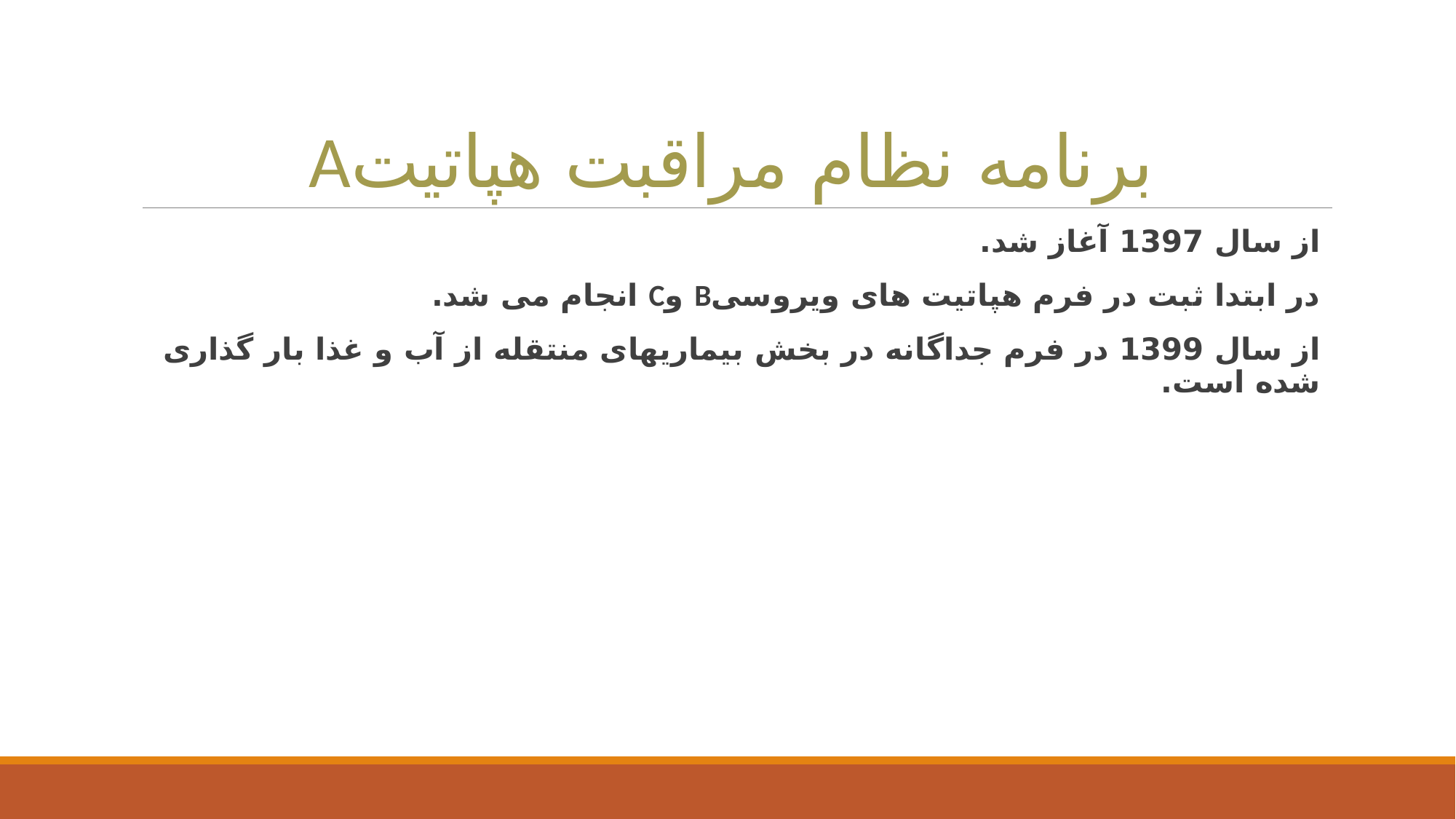

# برنامه نظام مراقبت هپاتیتA
از سال 1397 آغاز شد.
در ابتدا ثبت در فرم هپاتیت های ویروسیB وC انجام می شد.
از سال 1399 در فرم جداگانه در بخش بیماریهای منتقله از آب و غذا بار گذاری شده است.